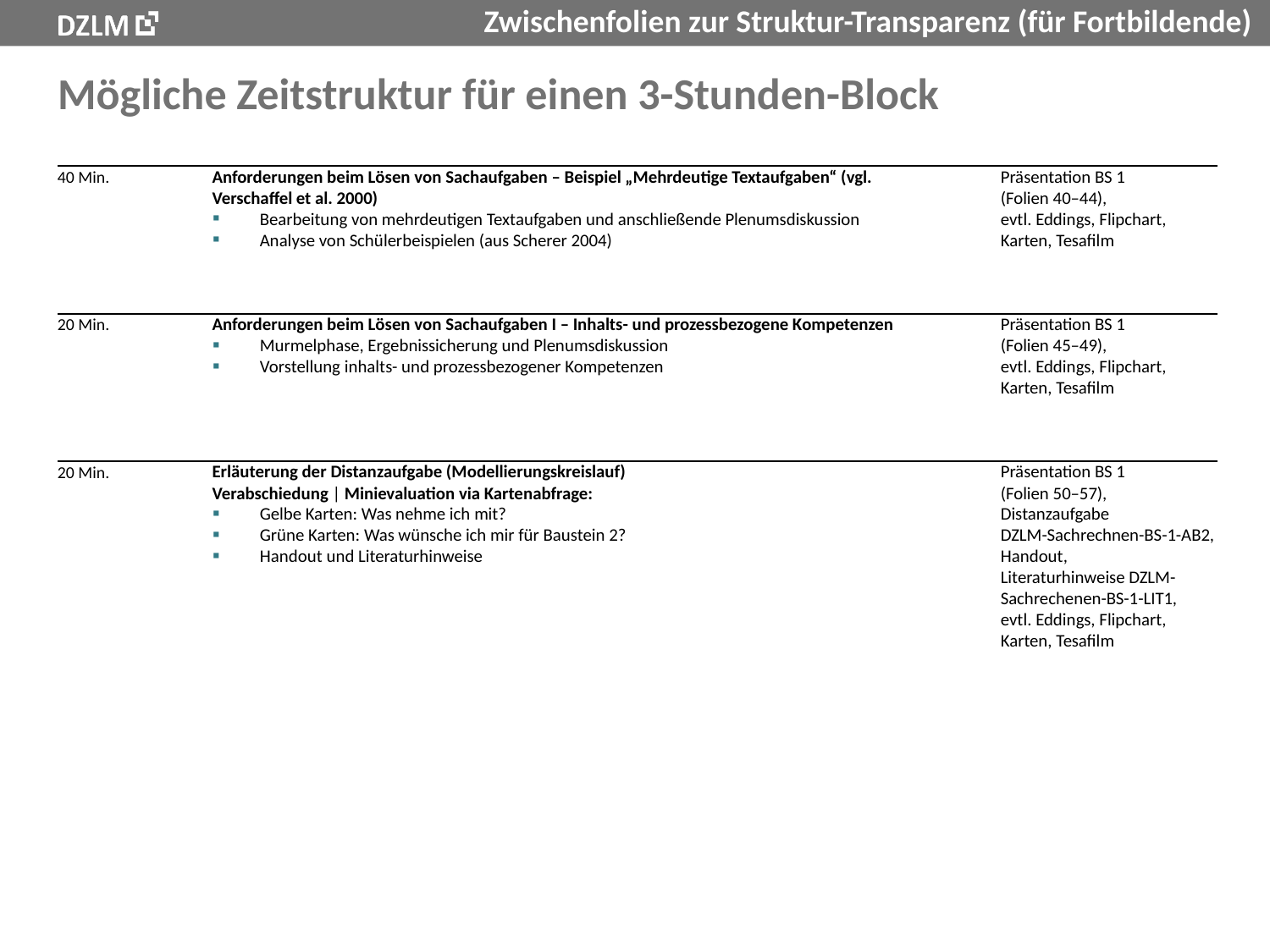

# Mögliche Zeitstruktur für einen 3-Stunden-Block
| 40 Min. | Anforderungen beim Lösen von Sachaufgaben – Beispiel „Mehrdeutige Textaufgaben“ (vgl. Verschaffel et al. 2000) Bearbeitung von mehrdeutigen Textaufgaben und anschließende Plenumsdiskussion Analyse von Schülerbeispielen (aus Scherer 2004) |  | Präsentation BS 1 (Folien 40–44), evtl. Eddings, Flipchart, Karten, Tesafilm |
| --- | --- | --- | --- |
| 20 Min. | Anforderungen beim Lösen von Sachaufgaben I – Inhalts- und prozessbezogene Kompetenzen Murmelphase, Ergebnissicherung und Plenumsdiskussion Vorstellung inhalts- und prozessbezogener Kompetenzen |  | Präsentation BS 1 (Folien 45–49), evtl. Eddings, Flipchart, Karten, Tesafilm |
| 20 Min. | Erläuterung der Distanzaufgabe (Modellierungskreislauf) Verabschiedung | Minievaluation via Kartenabfrage: Gelbe Karten: Was nehme ich mit? Grüne Karten: Was wünsche ich mir für Baustein 2? Handout und Literaturhinweise |  | Präsentation BS 1 (Folien 50–57), Distanzaufgabe DZLM-Sachrechnen-BS-1-AB2, Handout, Literaturhinweise DZLM-Sachrechenen-BS-1-LIT1, evtl. Eddings, Flipchart, Karten, Tesafilm |